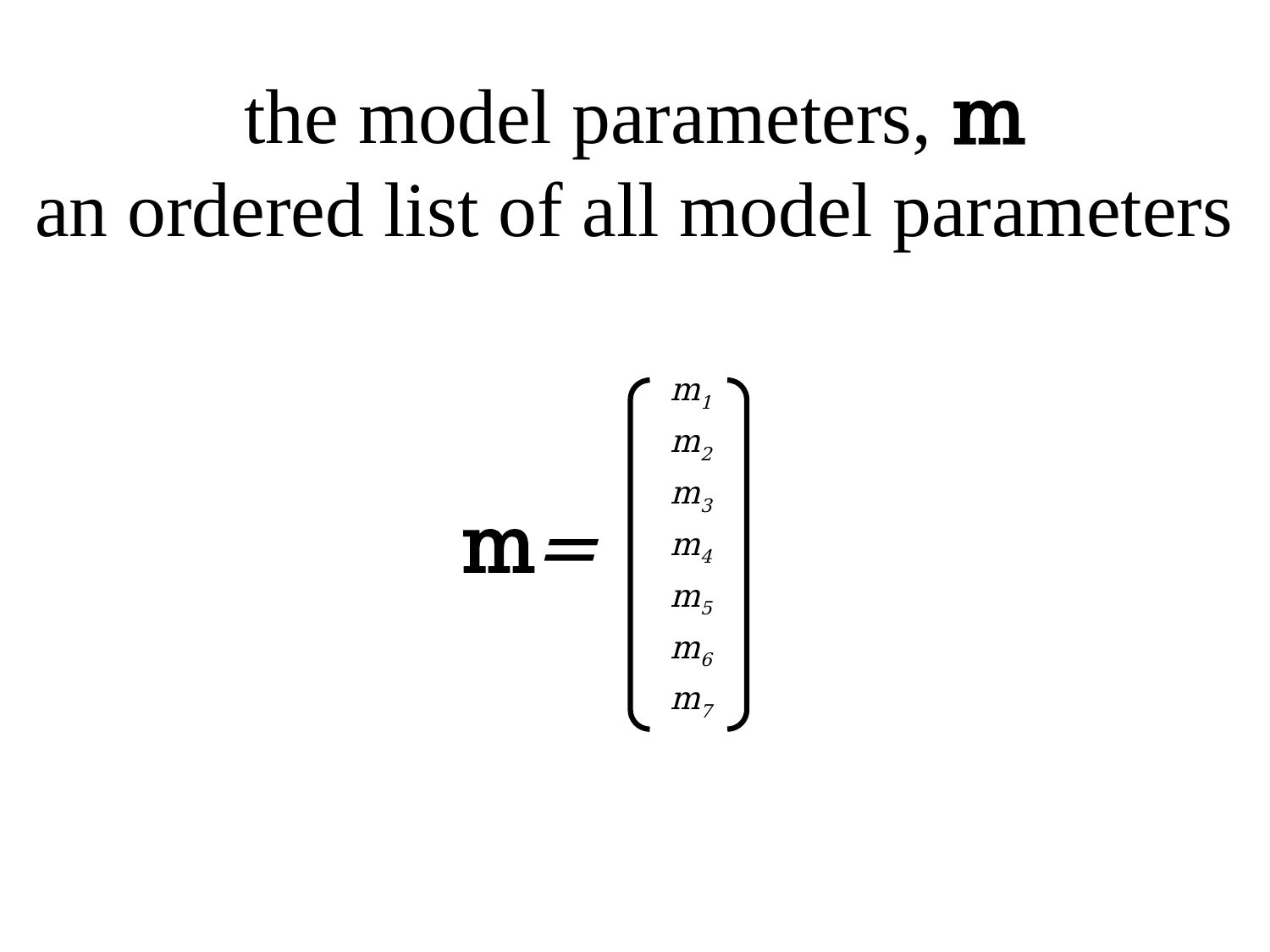

# the model parameters, m an ordered list of all model parameters
| m1 |
| --- |
| m2 |
| m3 |
| m4 |
| m5 |
| m6 |
| m7 |

m=